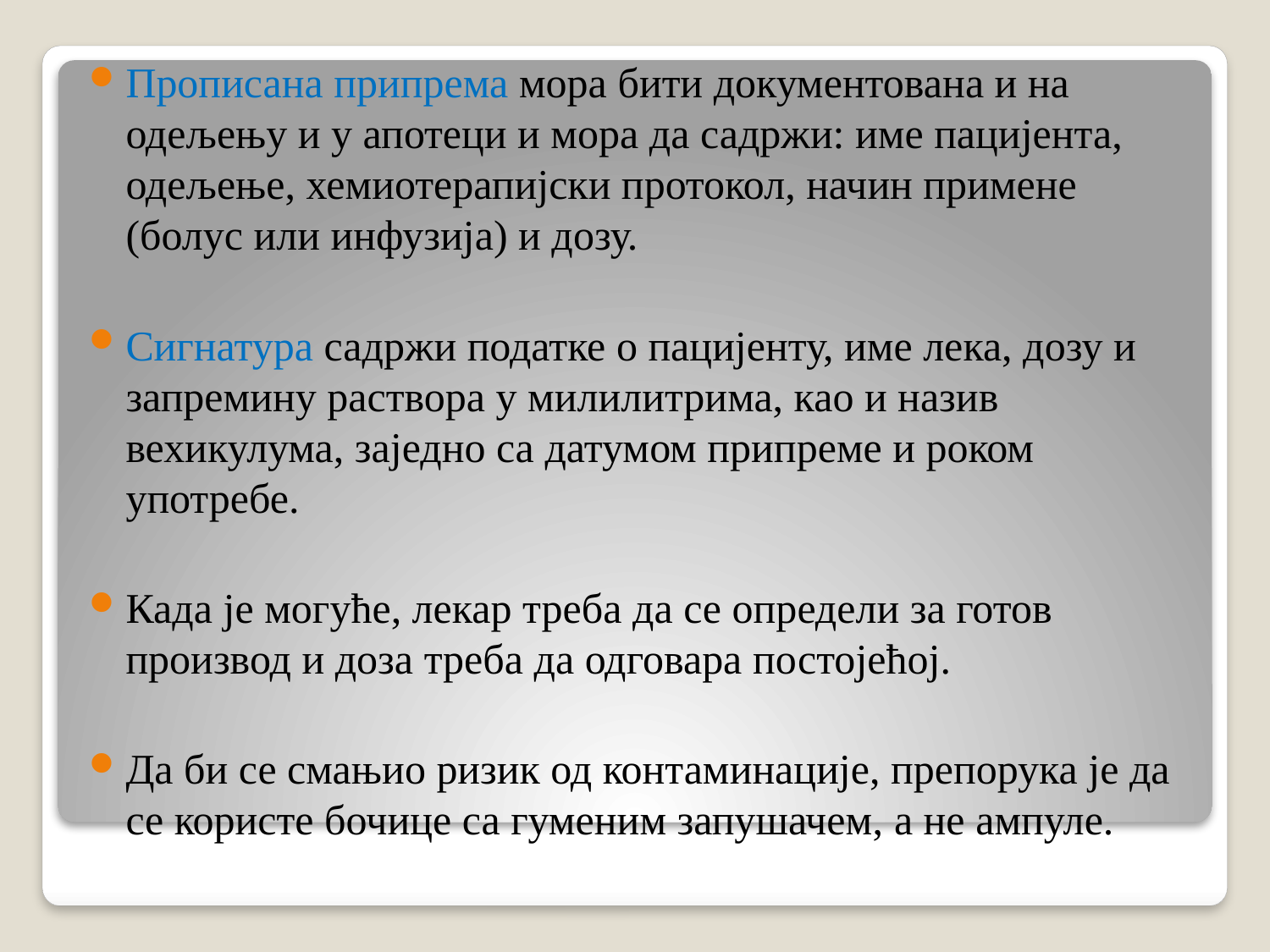

Прописана припрема мора бити документована и на одељењу и у апотеци и мора да садржи: име пацијента, одељење, хемиотерапијски протокол, начин примене (болус или инфузија) и дозу.

Сигнатура садржи податке о пацијенту, име лека, дозу и запремину раствора у милилитрима, као и назив вехикулума, заједно са датумом припреме и роком употребе.

Када је могуће, лекар треба да се определи за готов производ и доза треба да одговара постојећој.

Да би се смањио ризик од контаминације, препорука је да се користе бочице са гуменим запушачем, а не ампуле.